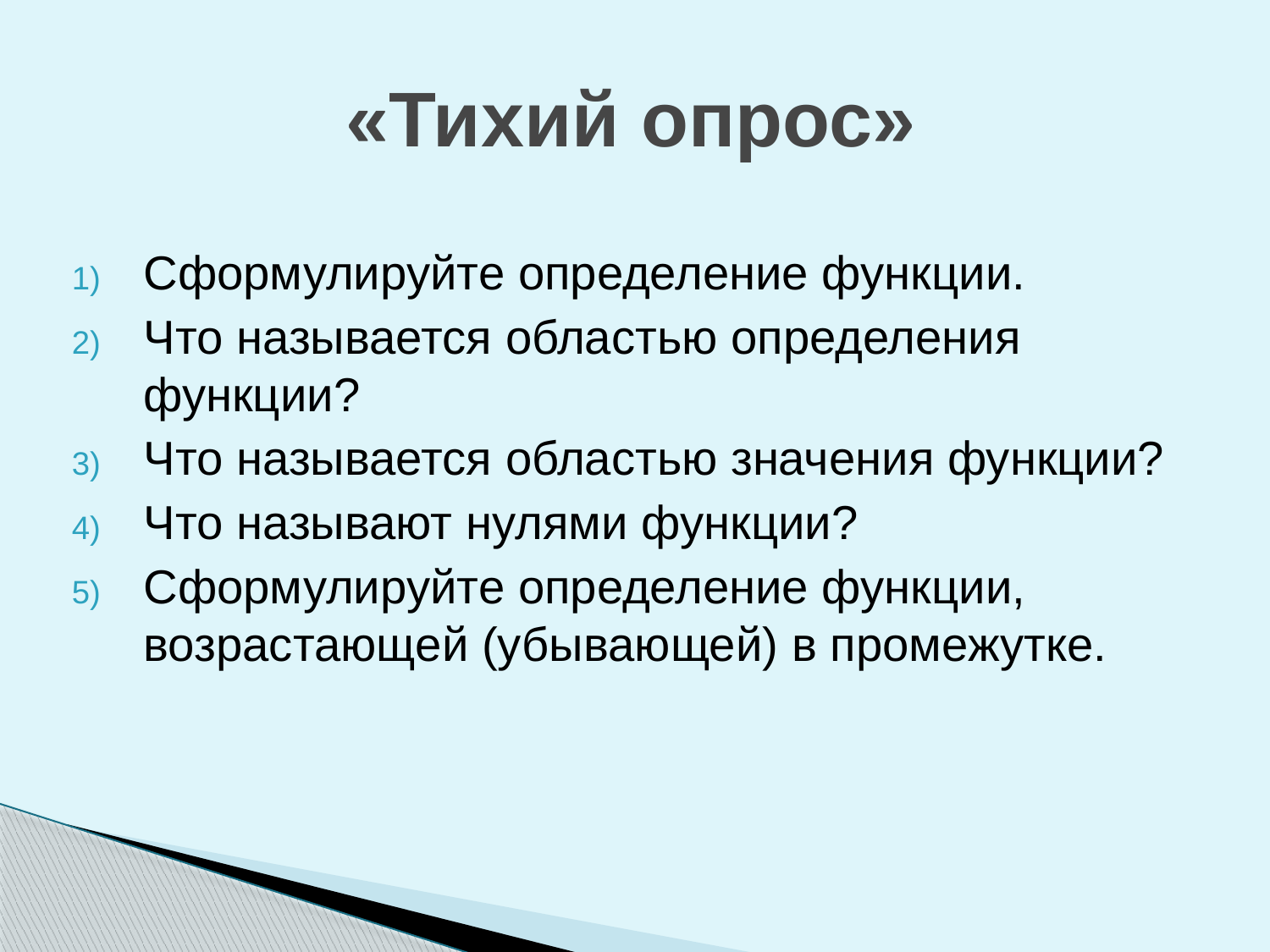

# «Тихий опрос»
Сформулируйте определение функции.
Что называется областью определения функции?
Что называется областью значения функции?
Что называют нулями функции?
Сформулируйте определение функции, возрастающей (убывающей) в промежутке.